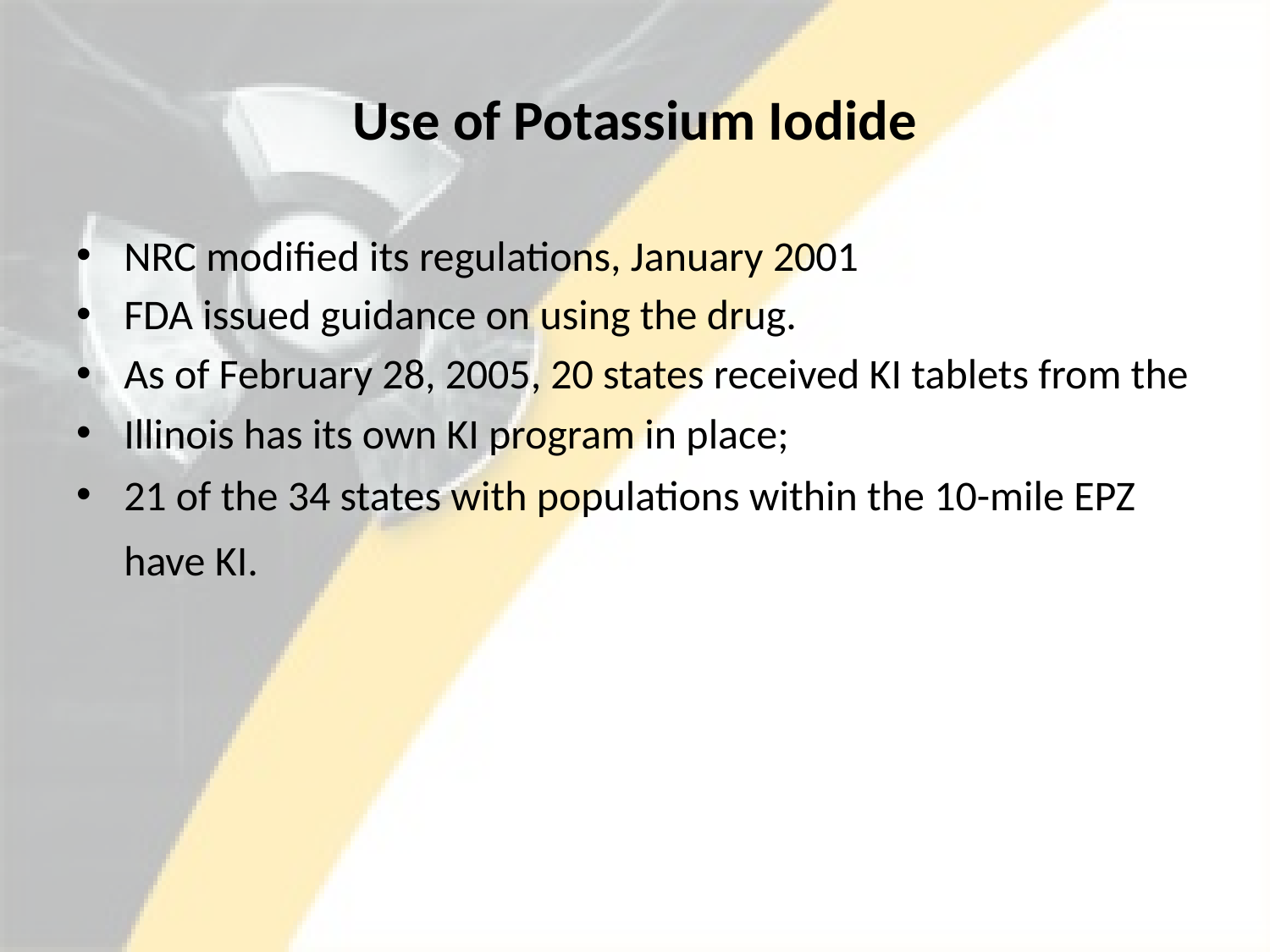

# Use of Potassium Iodide
NRC modified its regulations, January 2001
FDA issued guidance on using the drug.
As of February 28, 2005, 20 states received KI tablets from the
Illinois has its own KI program in place;
21 of the 34 states with populations within the 10-mile EPZ have KI.